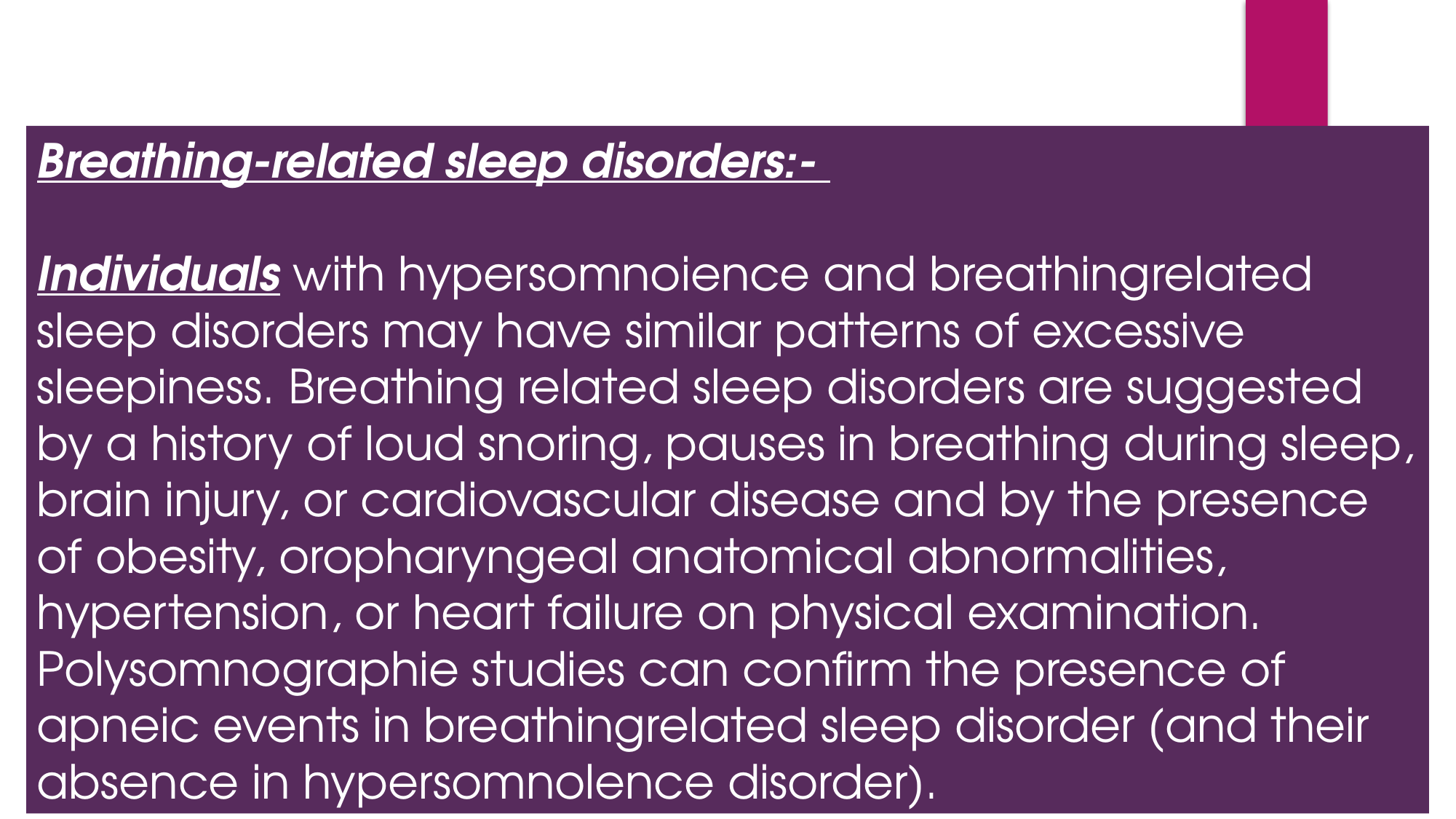

Breathing-related sleep disorders:-

Individuals with hypersomnoience and breathingrelated sleep disorders may have similar patterns of excessive sleepiness. Breathing related sleep disorders are suggested by a history of loud snoring, pauses in breathing during sleep, brain injury, or cardiovascular disease and by the presence of obesity, oropharyngeal anatomical abnormalities, hypertension, or heart failure on physical examination. Polysomnographie studies can confirm the presence of apneic events in breathingrelated sleep disorder (and their absence in hypersomnolence disorder).